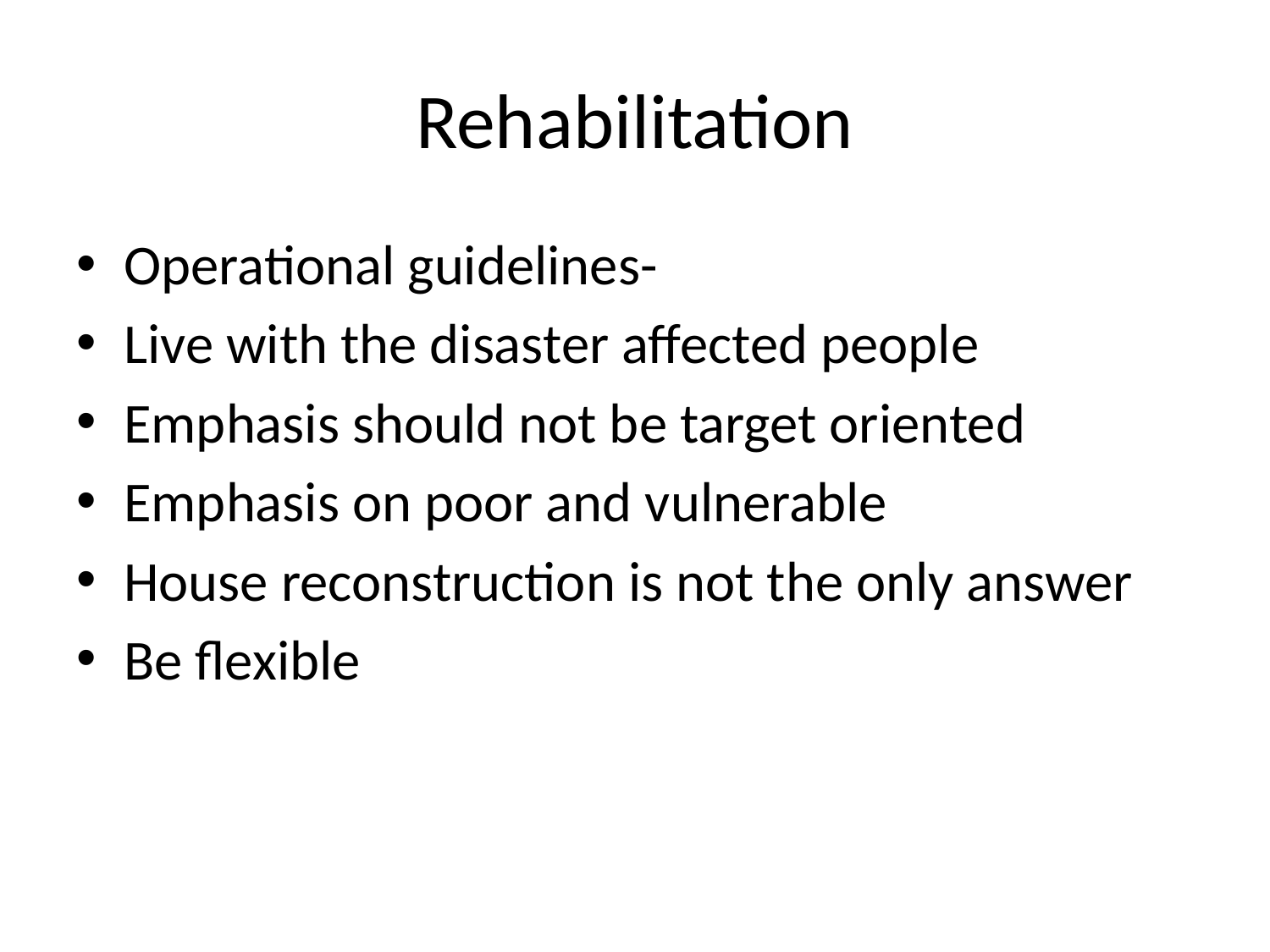

# Rehabilitation
Operational guidelines-
Live with the disaster affected people
Emphasis should not be target oriented
Emphasis on poor and vulnerable
House reconstruction is not the only answer
Be flexible